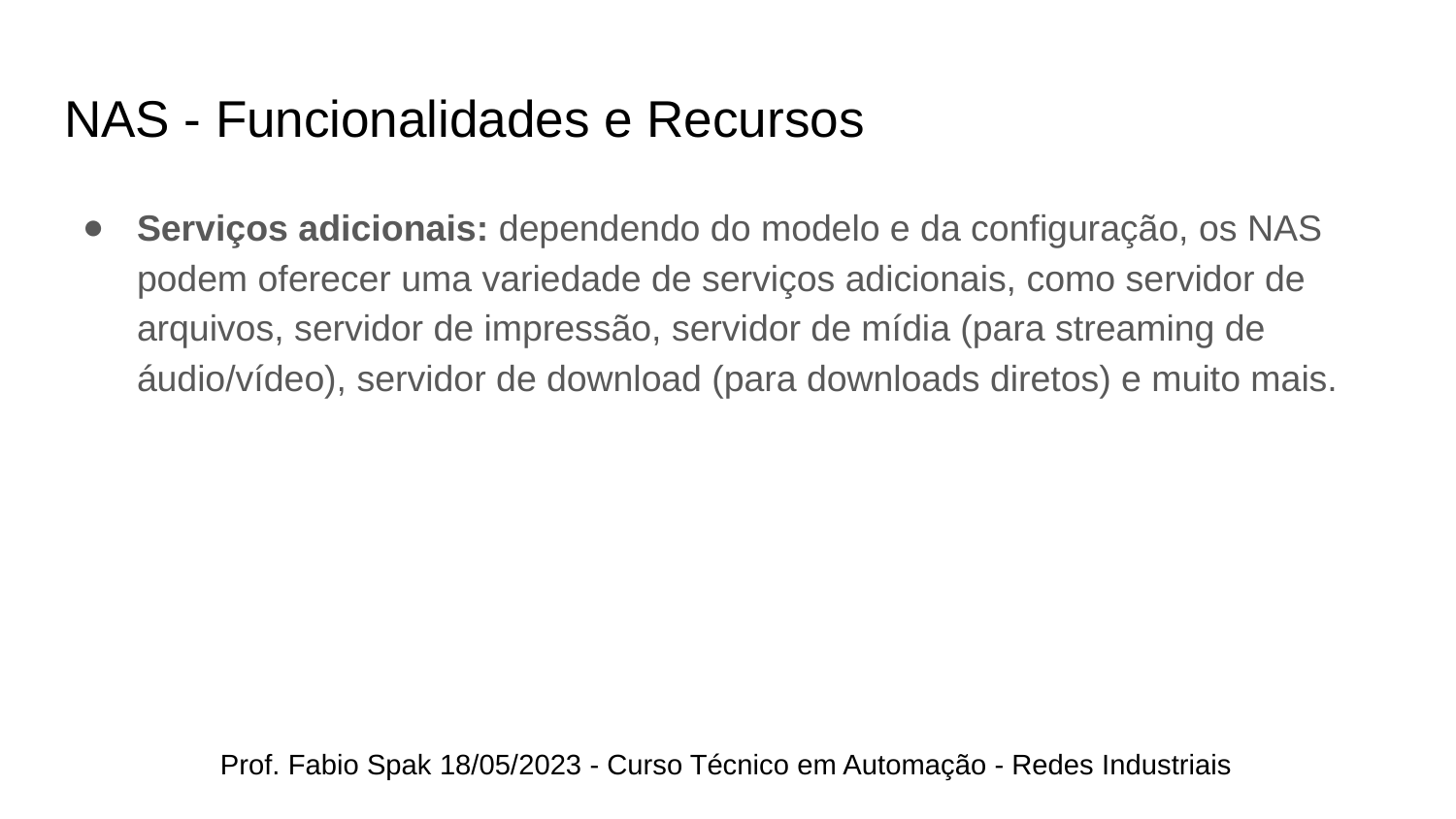

# NAS - Funcionalidades e Recursos
Serviços adicionais: dependendo do modelo e da configuração, os NAS podem oferecer uma variedade de serviços adicionais, como servidor de arquivos, servidor de impressão, servidor de mídia (para streaming de áudio/vídeo), servidor de download (para downloads diretos) e muito mais.
Prof. Fabio Spak 18/05/2023 - Curso Técnico em Automação - Redes Industriais